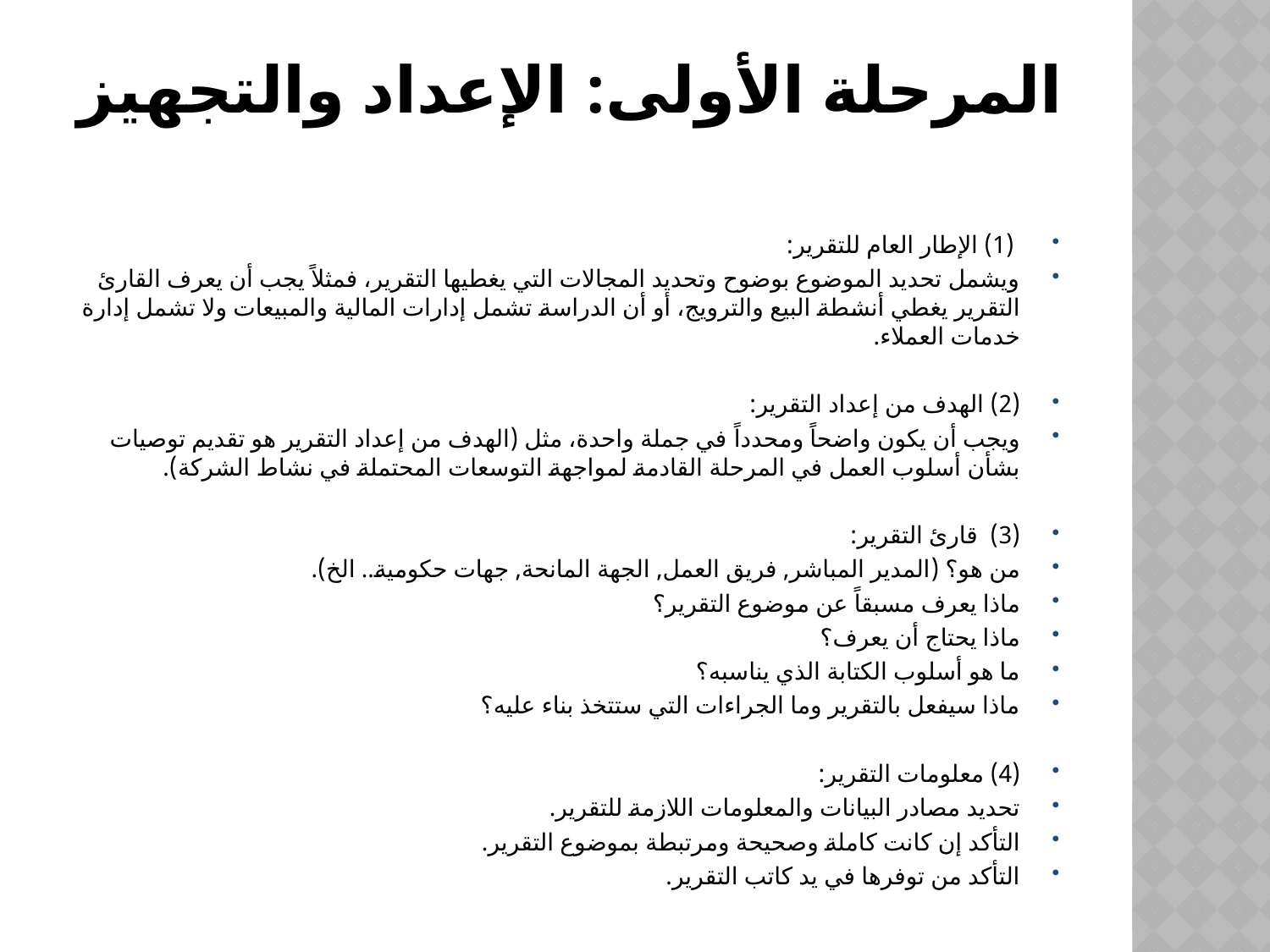

# المرحلة الأولى: الإعداد والتجهيز
 (1) الإطار العام للتقرير:
ويشمل تحديد الموضوع بوضوح وتحديد المجالات التي يغطيها التقرير، فمثلاً يجب أن يعرف القارئ التقرير يغطي أنشطة البيع والترويج، أو أن الدراسة تشمل إدارات المالية والمبيعات ولا تشمل إدارة خدمات العملاء.

(2) الهدف من إعداد التقرير:
ويجب أن يكون واضحاً ومحدداً في جملة واحدة، مثل (الهدف من إعداد التقرير هو تقديم توصيات بشأن أسلوب العمل في المرحلة القادمة لمواجهة التوسعات المحتملة في نشاط الشركة).

(3)  قارئ التقرير:
من هو؟ (المدير المباشر, فريق العمل, الجهة المانحة, جهات حكومية.. الخ).
ماذا يعرف مسبقاً عن موضوع التقرير؟
ماذا يحتاج أن يعرف؟
ما هو أسلوب الكتابة الذي يناسبه؟
ماذا سيفعل بالتقرير وما الجراءات التي ستتخذ بناء عليه؟

(4) معلومات التقرير:
تحديد مصادر البيانات والمعلومات اللازمة للتقرير.
التأكد إن كانت كاملة وصحيحة ومرتبطة بموضوع التقرير.
التأكد من توفرها في يد كاتب التقرير.